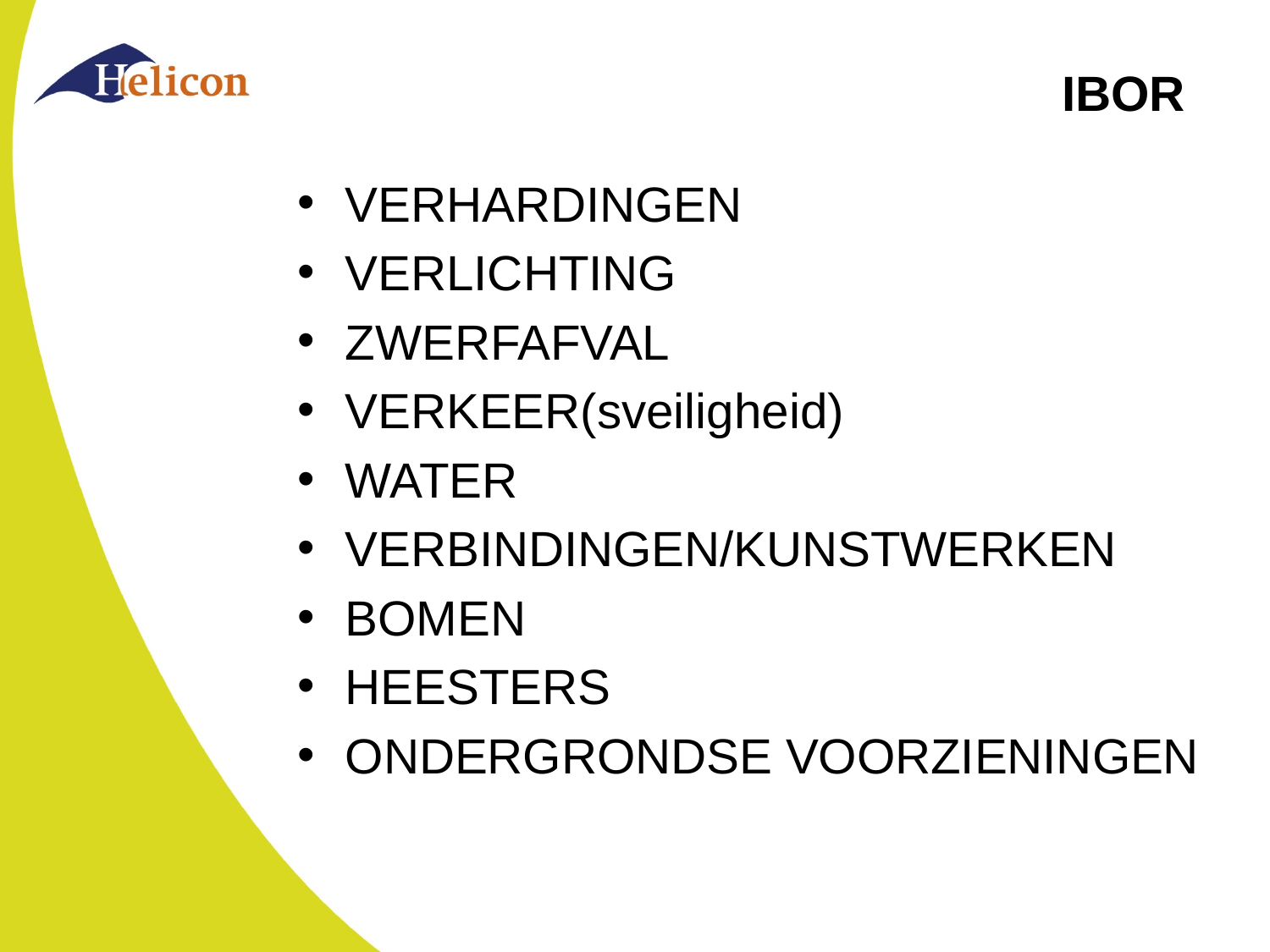

# IBOR
VERHARDINGEN
VERLICHTING
ZWERFAFVAL
VERKEER(sveiligheid)
WATER
VERBINDINGEN/KUNSTWERKEN
BOMEN
HEESTERS
ONDERGRONDSE VOORZIENINGEN